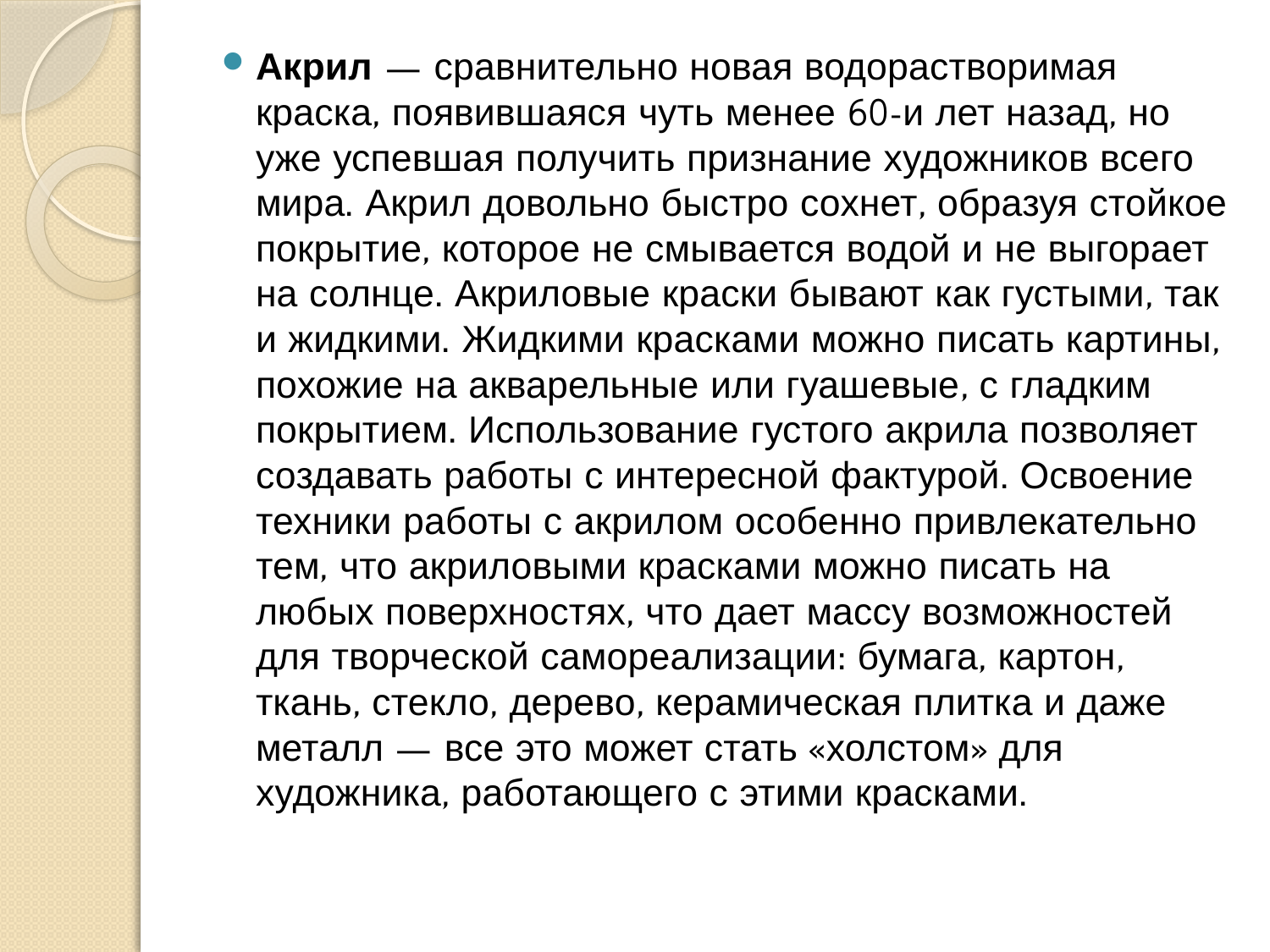

Акрил — сравнительно новая водорастворимая краска, появившаяся чуть менее 60-и лет назад, но уже успевшая получить признание художников всего мира. Акрил довольно быстро сохнет, образуя стойкое покрытие, которое не смывается водой и не выгорает на солнце. Акриловые краски бывают как густыми, так и жидкими. Жидкими красками можно писать картины, похожие на акварельные или гуашевые, с гладким покрытием. Использование густого акрила позволяет создавать работы с интересной фактурой. Освоение техники работы с акрилом особенно привлекательно тем, что акриловыми красками можно писать на любых поверхностях, что дает массу возможностей для творческой самореализации: бумага, картон, ткань, стекло, дерево, керамическая плитка и даже металл — все это может стать «холстом» для художника, работающего с этими красками.
#